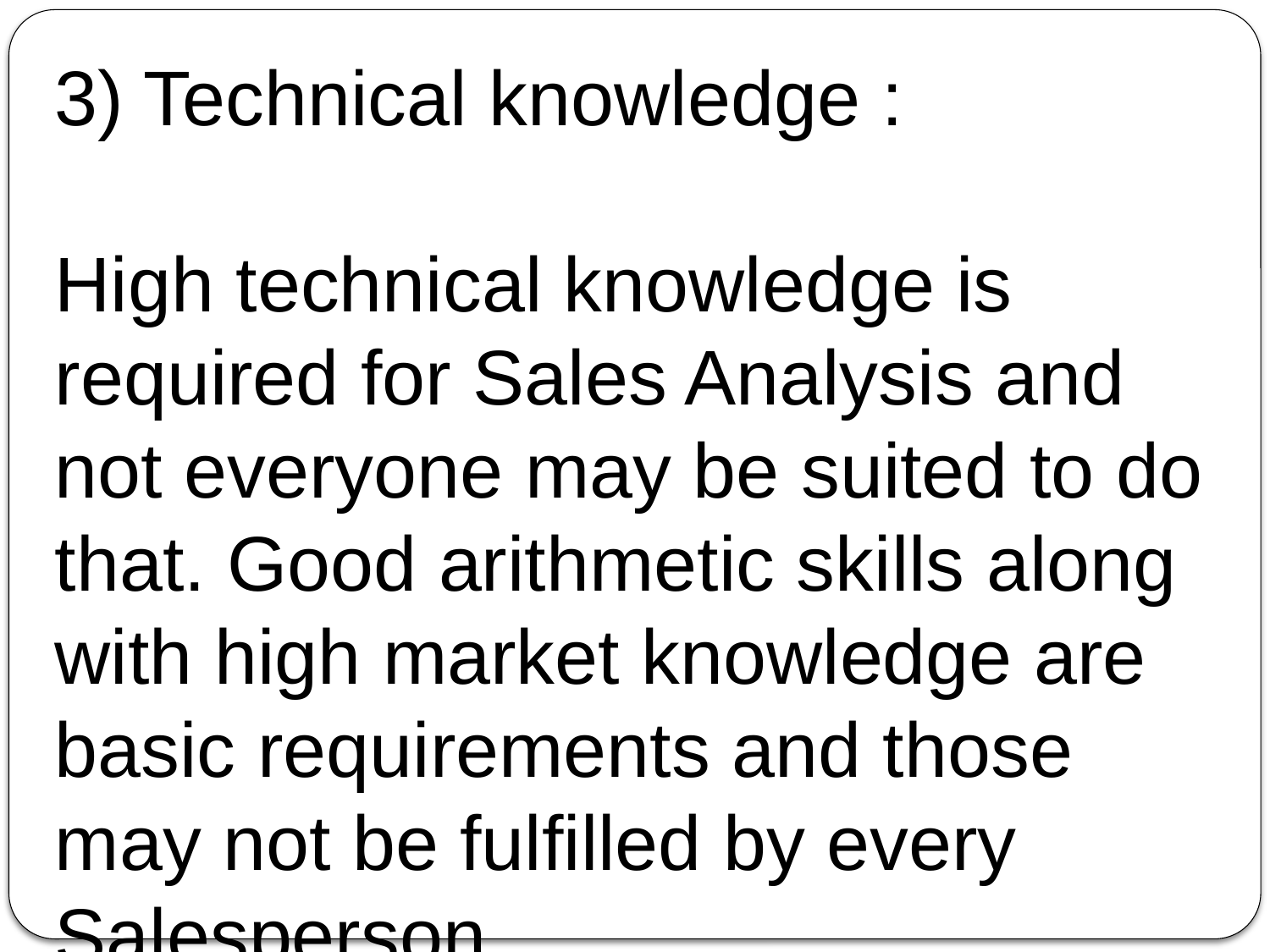

3) Technical knowledge :

High technical knowledge is required for Sales Analysis and not everyone may be suited to do that. Good arithmetic skills along with high market knowledge are basic requirements and those may not be fulfilled by every Salesperson.